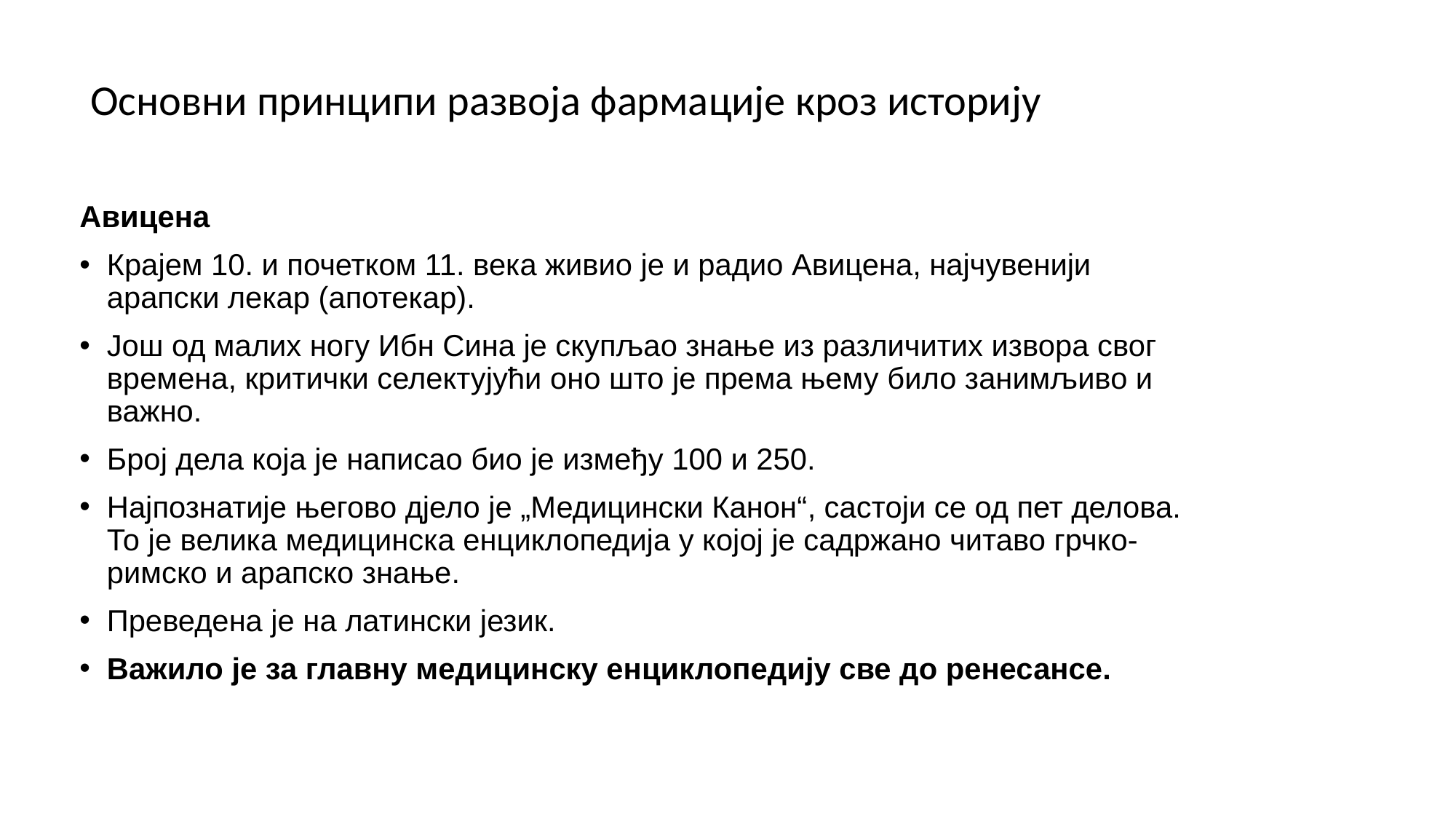

# Основни принципи развоја фармације кроз историју
Авицена
Крајем 10. и почетком 11. века живио је и радио Авицена, најчувенији арапски лекар (апотекар).
Још од малих ногу Ибн Сина је скупљао знање из различитих извора свог времена, критички селектујући оно што је према њему било занимљиво и важно.
Број дела која је написао био је између 100 и 250.
Најпознатије његово дјело је „Медицински Канон“, састоји се од пет делова. То је велика медицинска енциклопедија у којој је садржано читаво грчко- римско и арапско знање.
Преведена је на латински језик.
Важило је за главну медицинску енциклопедију све до ренесансе.